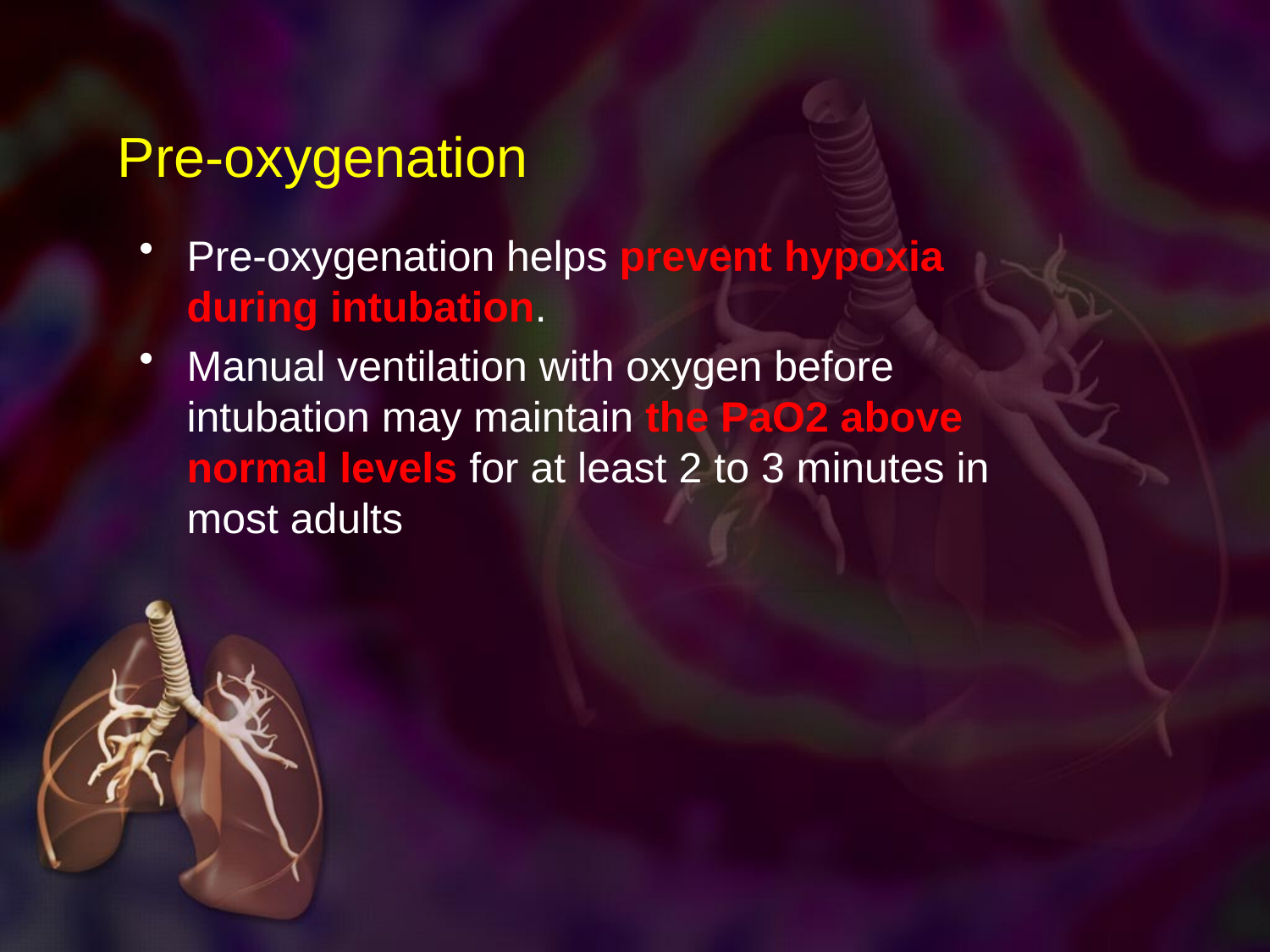

# Pre-oxygenation
Pre-oxygenation helps prevent hypoxia during intubation.
Manual ventilation with oxygen before intubation may maintain the PaO2 above normal levels for at least 2 to 3 minutes in most adults